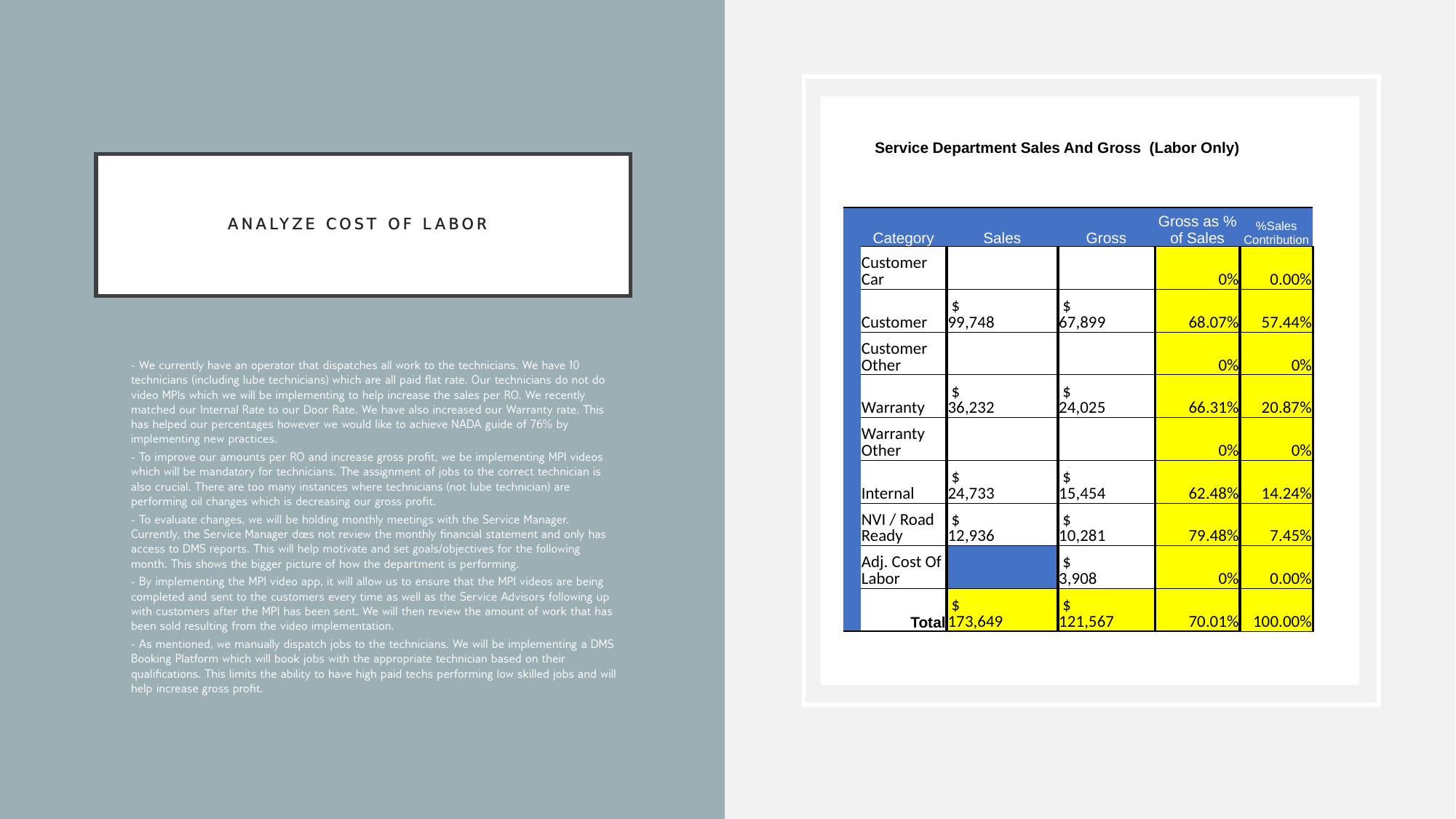

| Service Department Sales And Gross (Labor Only) |  |  |  |  |  |
| --- | --- | --- | --- | --- | --- |
|  |  |  |  |  |  |
|  | Category | Sales | Gross | Gross as % of Sales | %Sales Contribution |
|  | Customer Car |  |  | 0% | 0.00% |
|  | Customer | $ 99,748 | $ 67,899 | 68.07% | 57.44% |
|  | Customer Other |  |  | 0% | 0% |
|  | Warranty | $ 36,232 | $ 24,025 | 66.31% | 20.87% |
|  | Warranty Other |  |  | 0% | 0% |
|  | Internal | $ 24,733 | $ 15,454 | 62.48% | 14.24% |
|  | NVI / Road Ready | $ 12,936 | $ 10,281 | 79.48% | 7.45% |
|  | Adj. Cost Of Labor |  | $ 3,908 | 0% | 0.00% |
|  | Total | $ 173,649 | $ 121,567 | 70.01% | 100.00% |
# Analyze Cost of Labor

- We currently have an operator that dispatches all work to the technicians. We have 10 technicians (including lube technicians) which are all paid flat rate. Our technicians do not do video MPIs which we will be implementing to help increase the sales per RO. We recently matched our Internal Rate to our Door Rate. We have also increased our Warranty rate. This has helped our percentages however we would like to achieve NADA guide of 76% by implementing new practices.
- To improve our amounts per RO and increase gross profit, we be implementing MPI videos which will be mandatory for technicians. The assignment of jobs to the correct technician is also crucial. There are too many instances where technicians (not lube technician) are performing oil changes which is decreasing our gross profit.
- To evaluate changes, we will be holding monthly meetings with the Service Manager. Currently, the Service Manager does not review the monthly financial statement and only has access to DMS reports. This will help motivate and set goals/objectives for the following month. This shows the bigger picture of how the department is performing.
- By implementing the MPI video app, it will allow us to ensure that the MPI videos are being completed and sent to the customers every time as well as the Service Advisors following up with customers after the MPI has been sent. We will then review the amount of work that has been sold resulting from the video implementation.
- As mentioned, we manually dispatch jobs to the technicians. We will be implementing a DMS Booking Platform which will book jobs with the appropriate technician based on their qualifications. This limits the ability to have high paid techs performing low skilled jobs and will help increase gross profit.